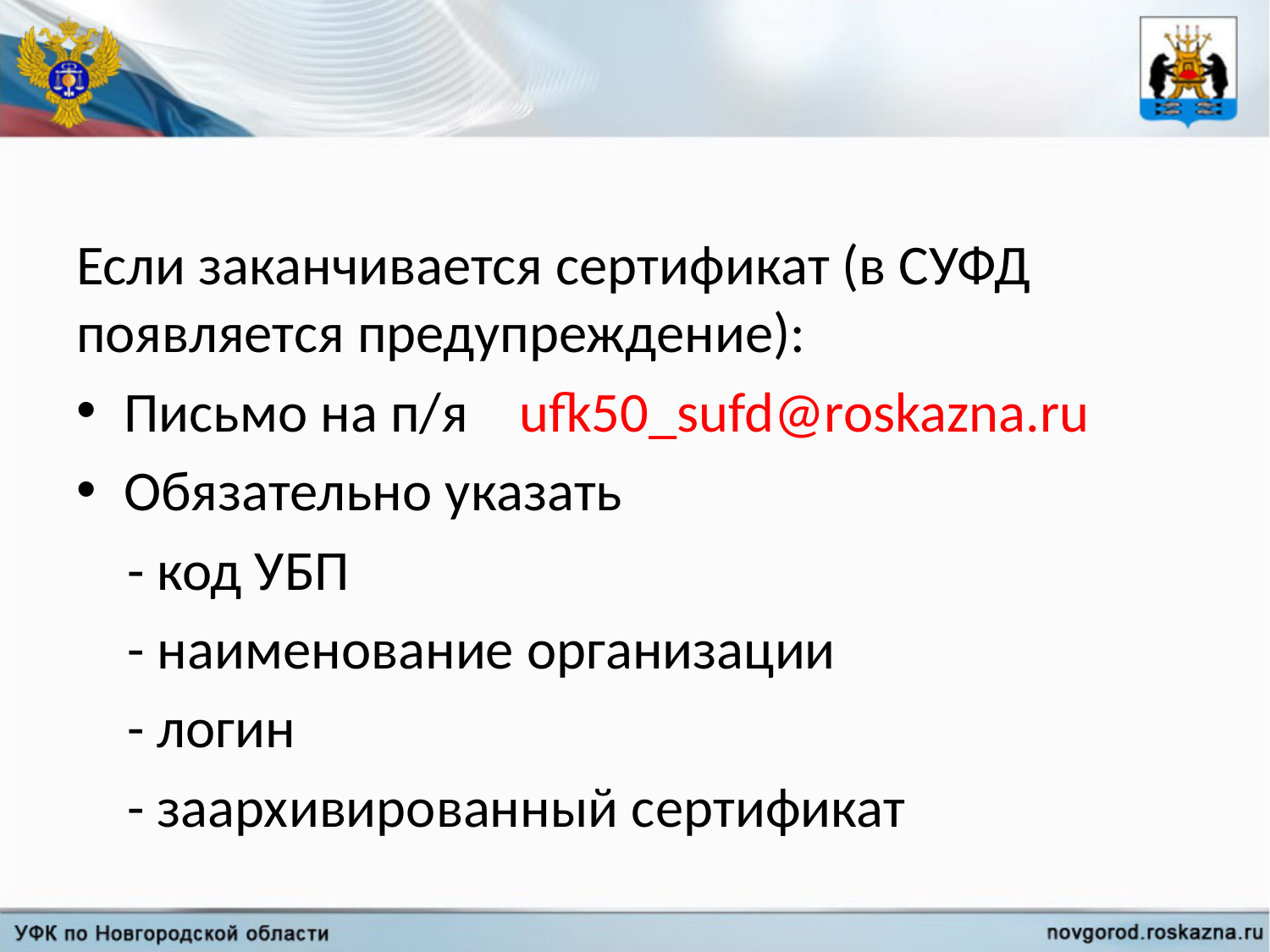

Если заканчивается сертификат (в СУФД появляется предупреждение):
Письмо на п/я    ufk50_sufd@roskazna.ru
Обязательно указать
    - код УБП
    - наименование организации
    - логин
    - заархивированный сертификат